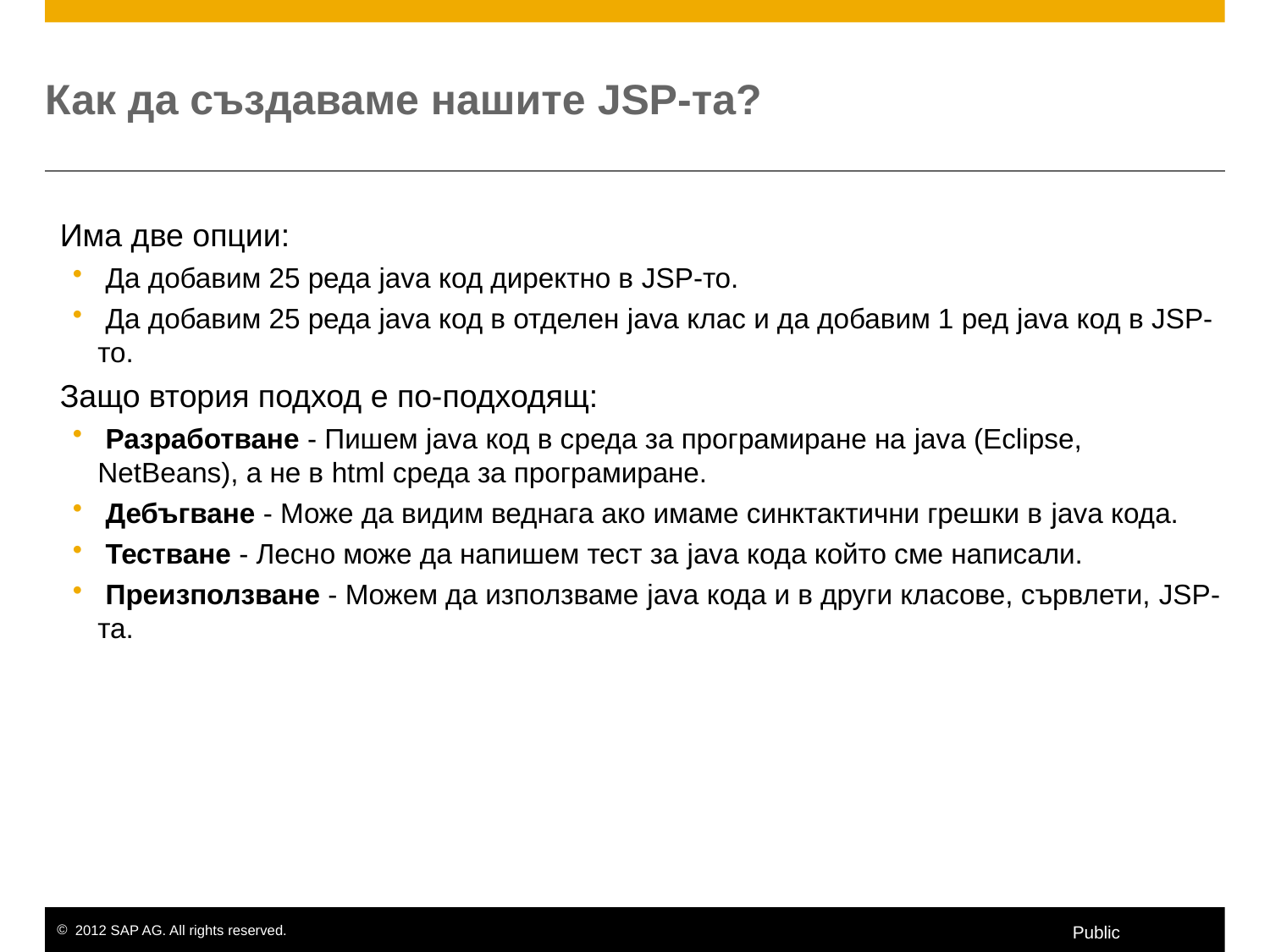

# Как да създаваме нашите JSP-та?
Има две опции:
 Да добавим 25 реда java код директно в JSP-то.
 Да добавим 25 реда java код в отделен java клас и да добавим 1 ред java код в JSP-то.
Защо втория подход е по-подходящ:
 Разработване - Пишем java код в среда за програмиране на java (Eclipse, NetBeans), а не в html среда за програмиране.
 Дебъгване - Може да видим веднага ако имаме синктактични грешки в java кода.
 Тестване - Лесно може да напишем тест за java кода който сме написали.
 Преизползване - Можем да използваме java кода и в други класове, сървлети, JSP-та.